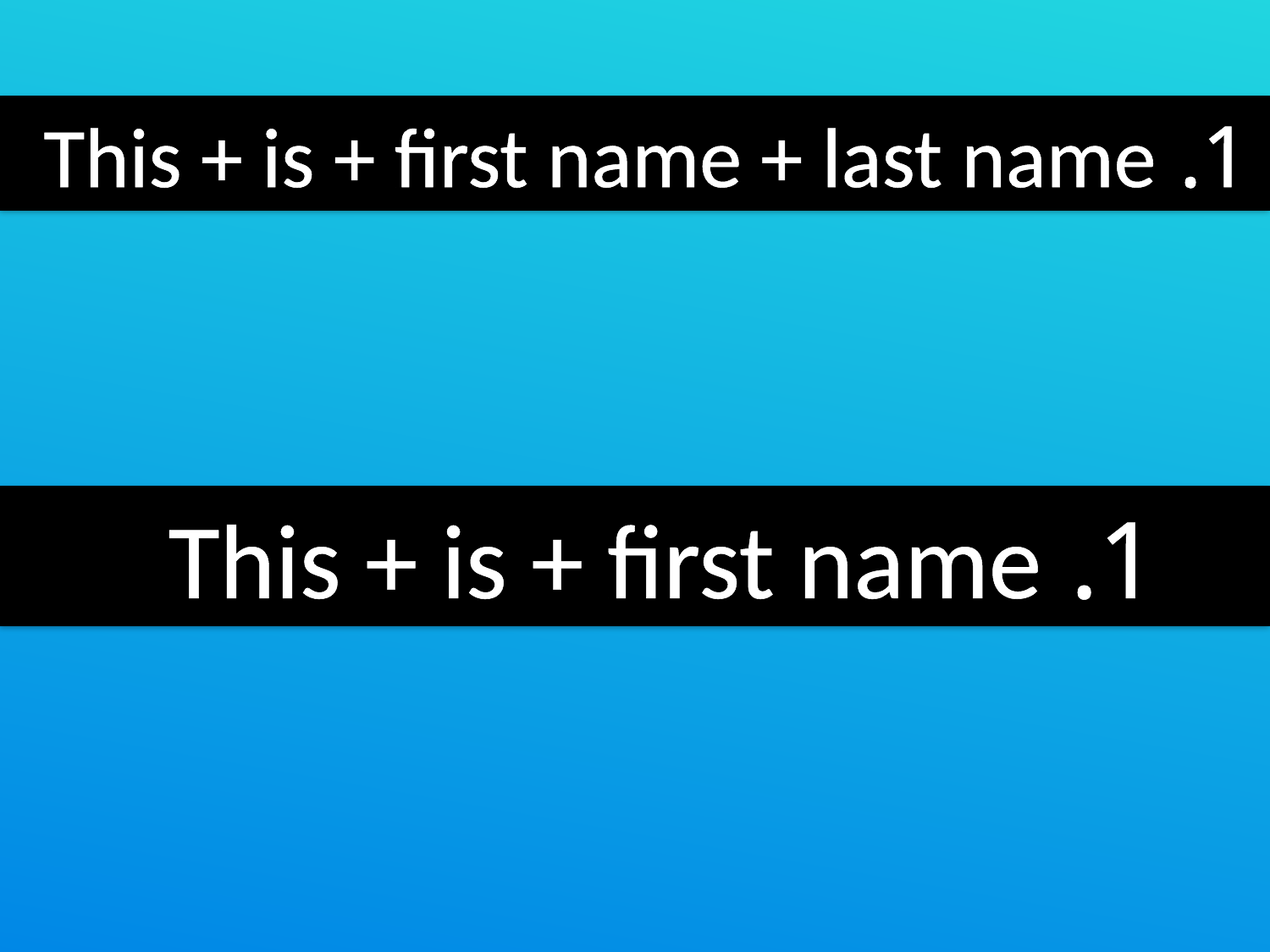

1. This + is + first name + last name
1. This + is + first name